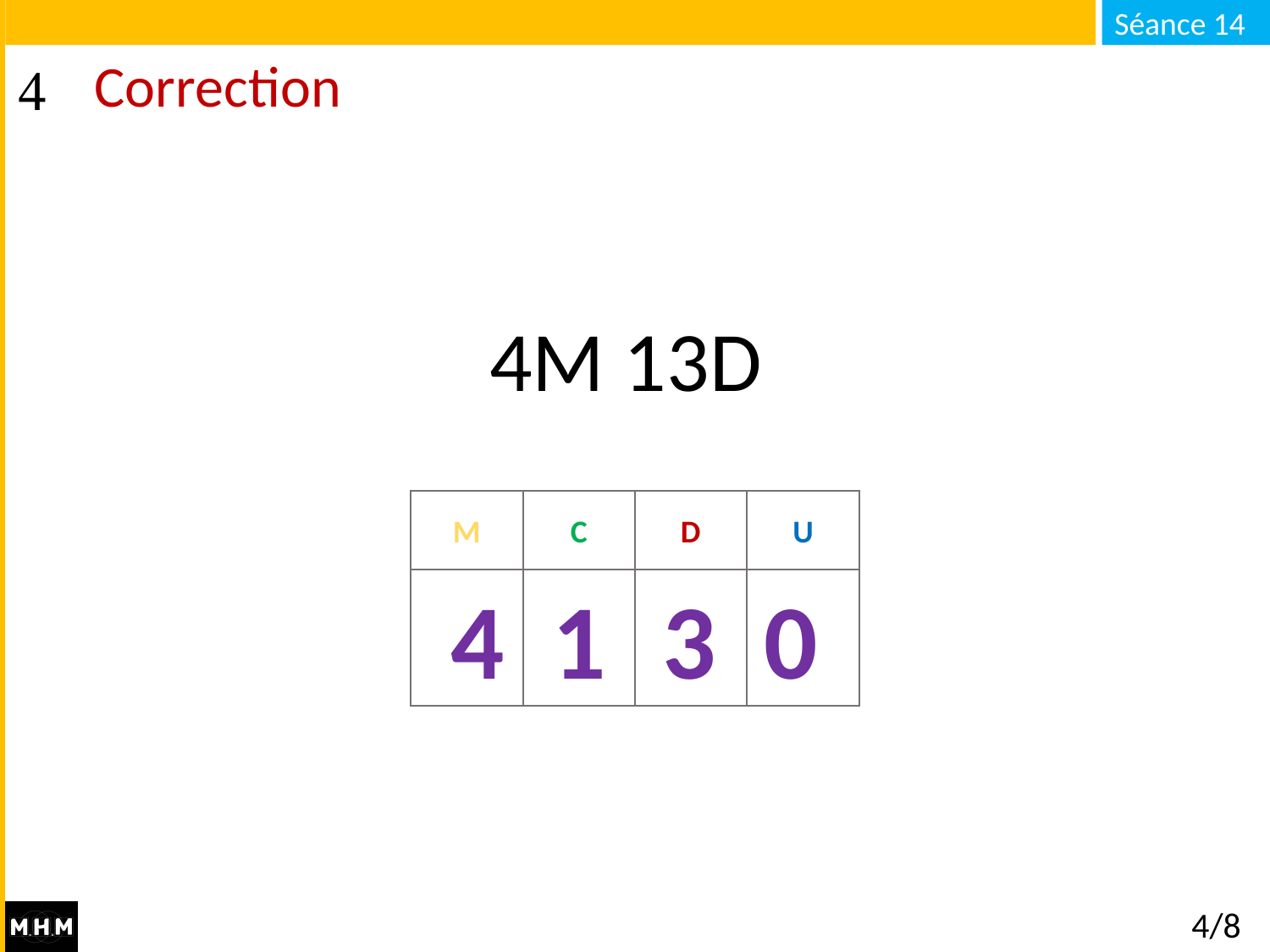

# Correction
4M 13D
M
C
D
U

4   1   3  0
4/8